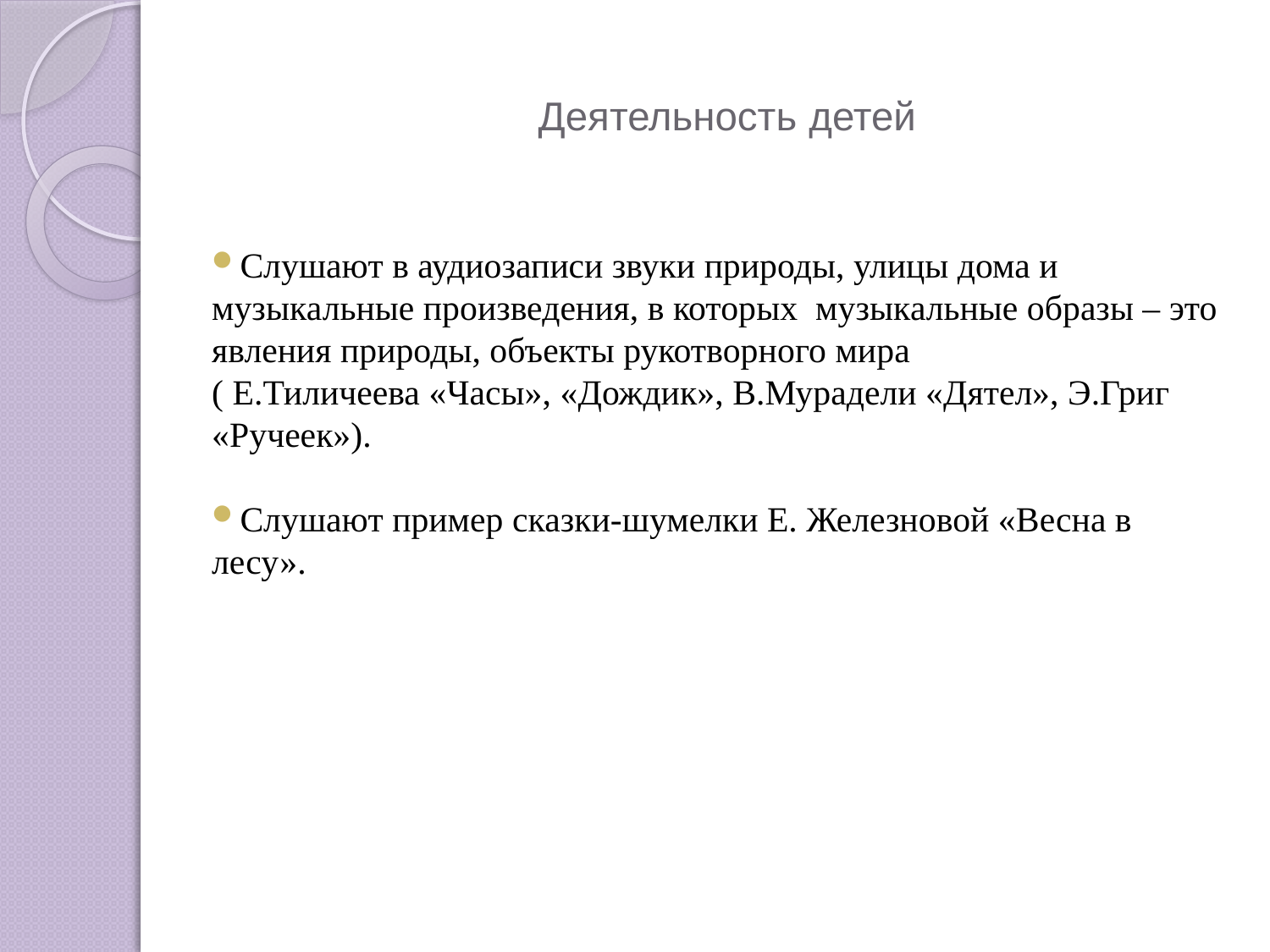

# Деятельность детей
Слушают в аудиозаписи звуки природы, улицы дома и музыкальные произведения, в которых  музыкальные образы – это явления природы, объекты рукотворного мира
( Е.Тиличеева «Часы», «Дождик», В.Мурадели «Дятел», Э.Григ «Ручеек»).

Слушают пример сказки-шумелки Е. Железновой «Весна в лесу».